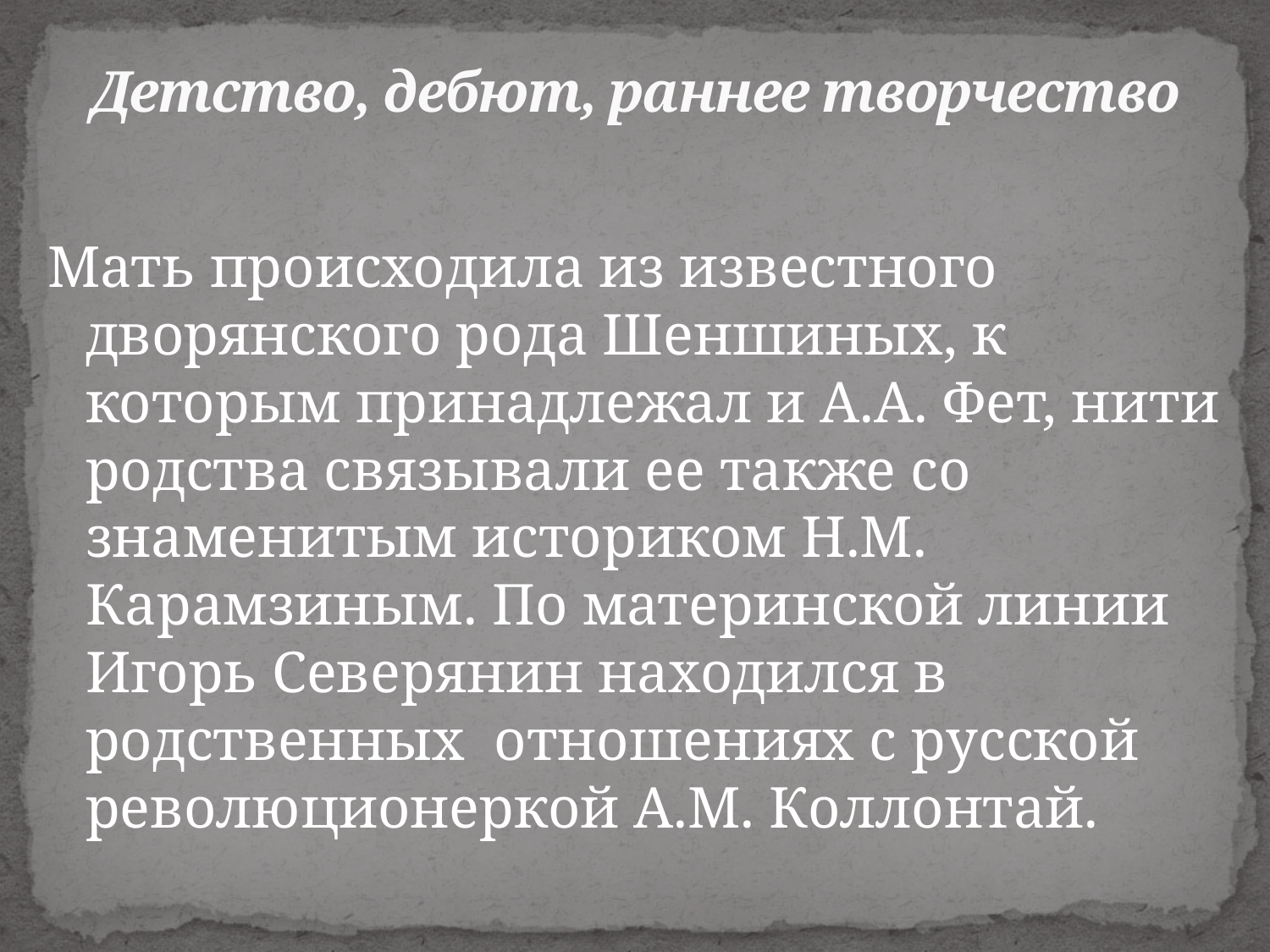

# Детство, дебют, раннее творчество

Мать происходила из известного дворянского рода Шеншиных, к которым принадлежал и А.А. Фет, нити родства связывали ее также со  знаменитым историком Н.М. Карамзиным. По материнской линии Игорь Северянин находился в родственных  отношениях с русской революционеркой А.М. Коллонтай.